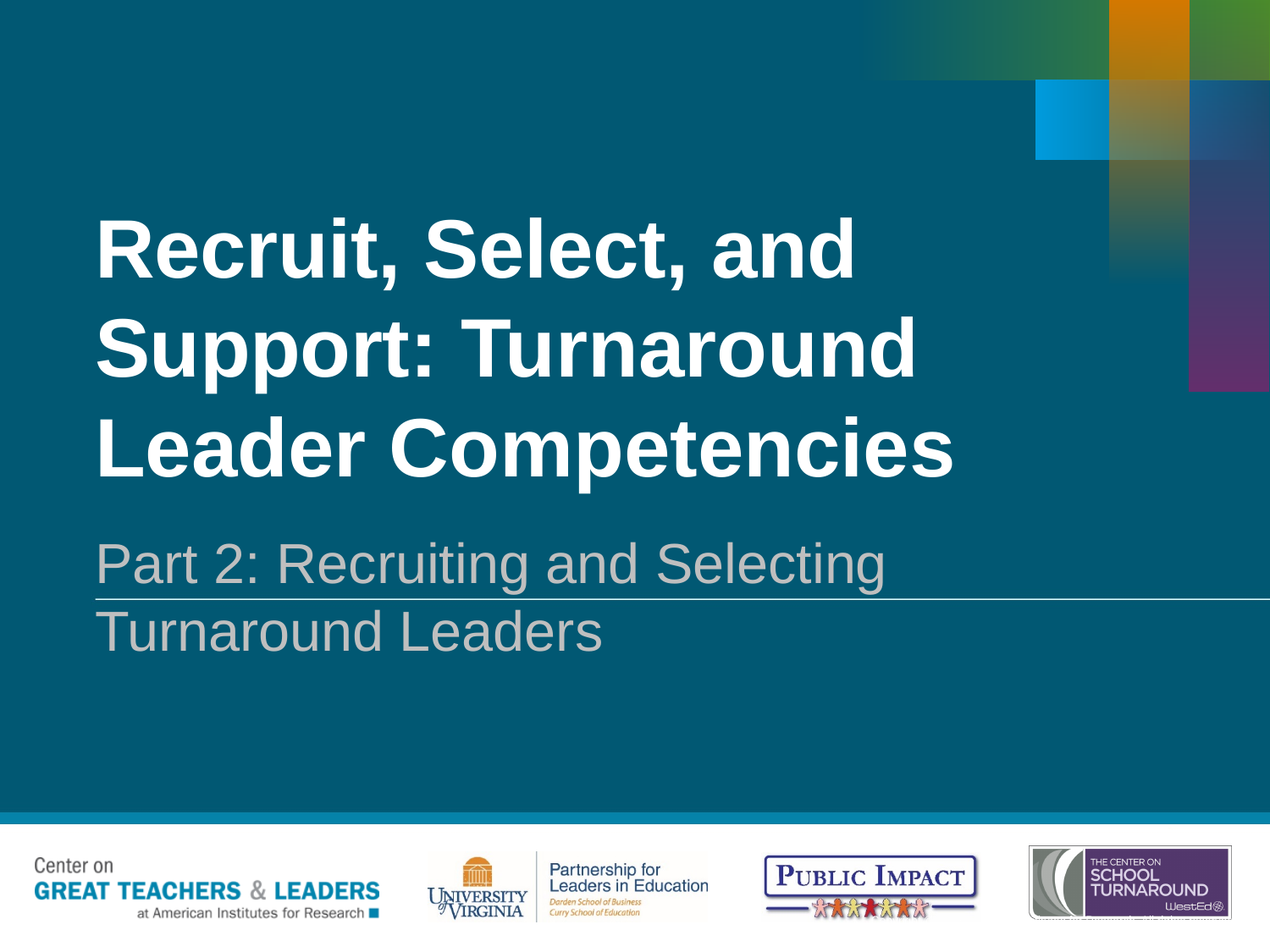

# Recruit, Select, and Support: Turnaround Leader Competencies
Part 2: Recruiting and Selecting
Turnaround Leaders
Copyright © 20XX American Institutes for Research. All rights reserved.